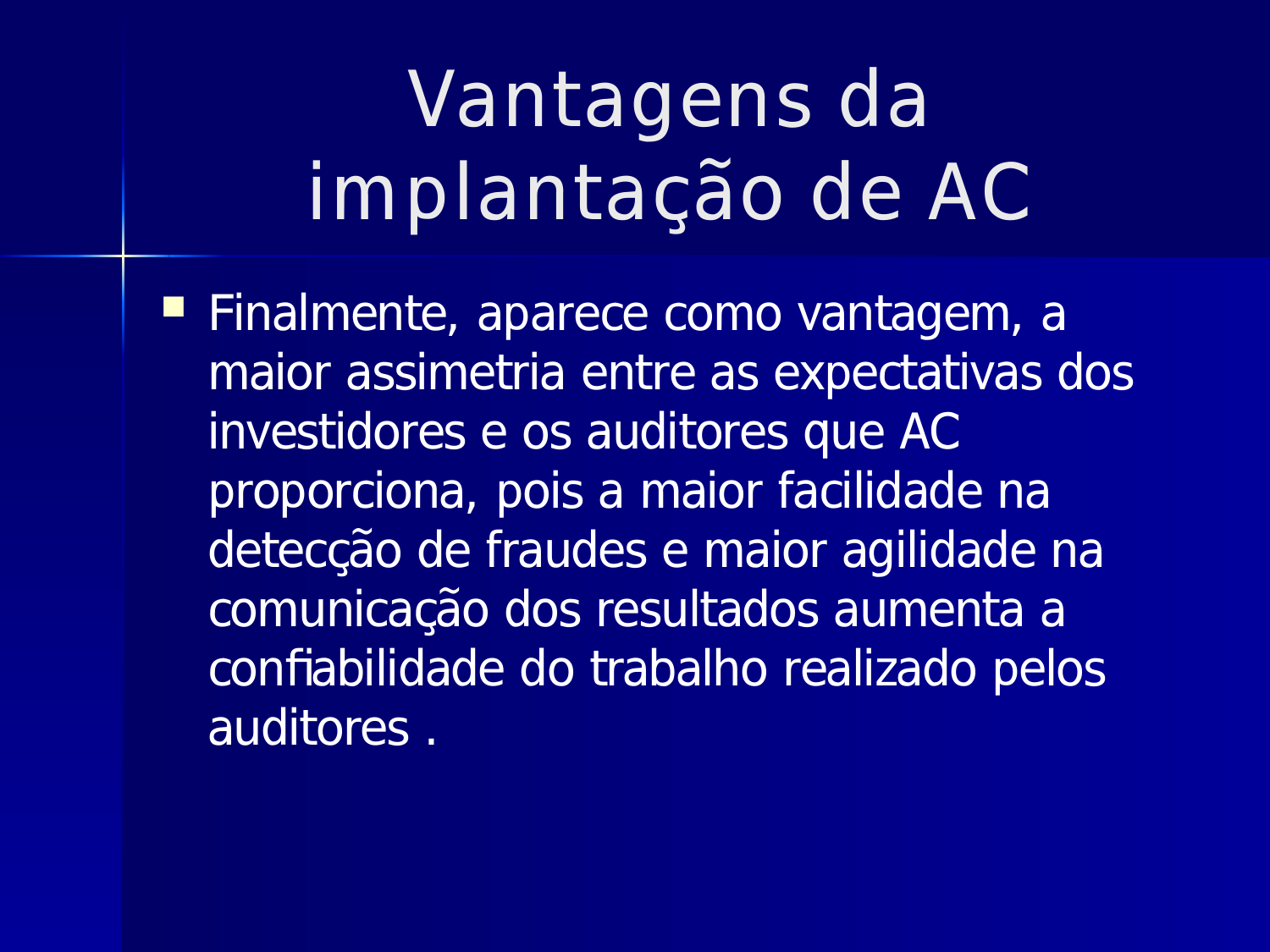

# Vantagens da implantação de AC
Finalmente, aparece como vantagem, a maior assimetria entre as expectativas dos investidores e os auditores que AC proporciona, pois a maior facilidade na detecção de fraudes e maior agilidade na comunicação dos resultados aumenta a confiabilidade do trabalho realizado pelos auditores .